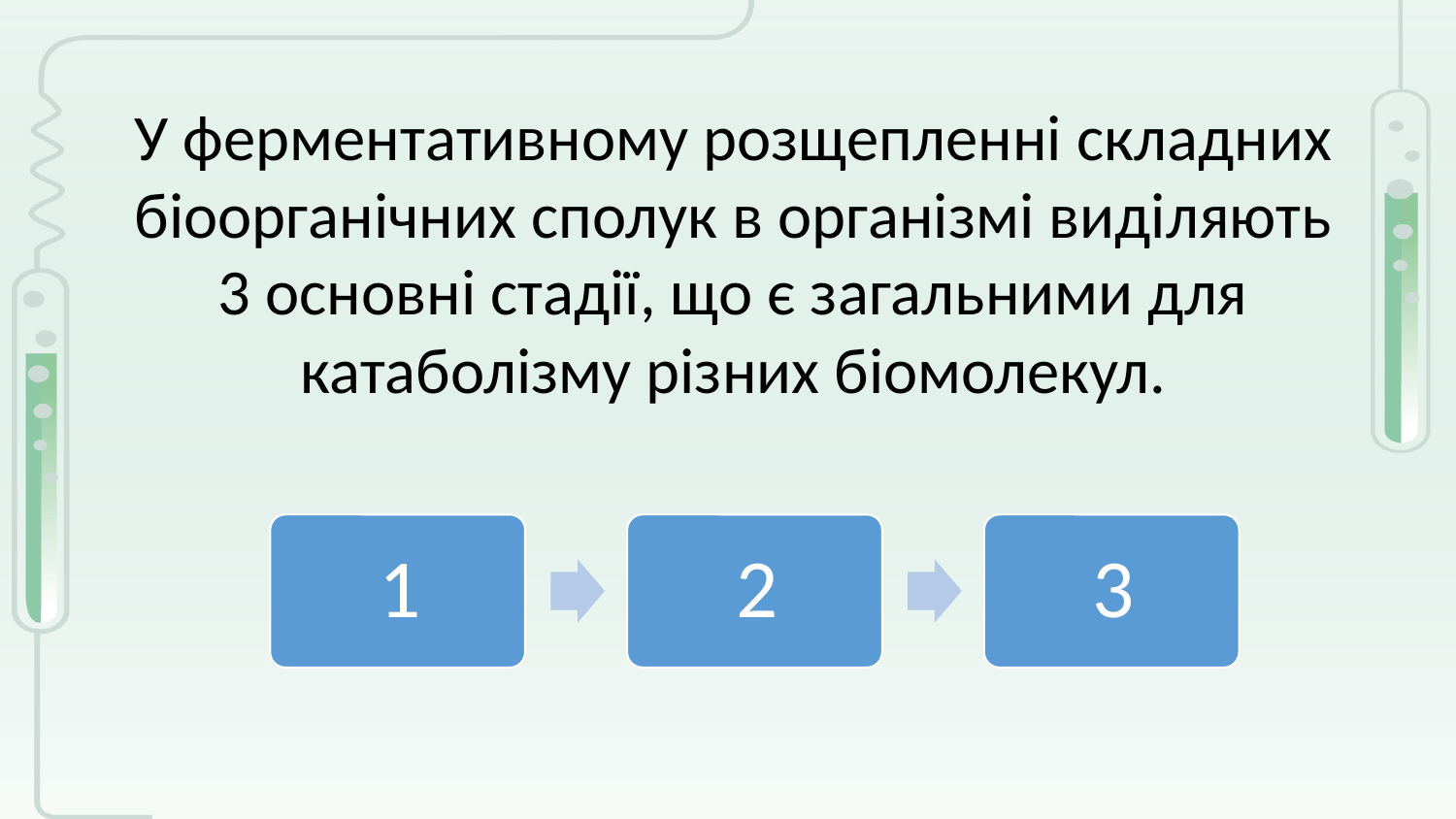

У ферментативному розщепленні складних біоорганічних сполук в організмі виділяють 3 основні стадії, що є загальними для катаболізму різних біомолекул.
1

2

3